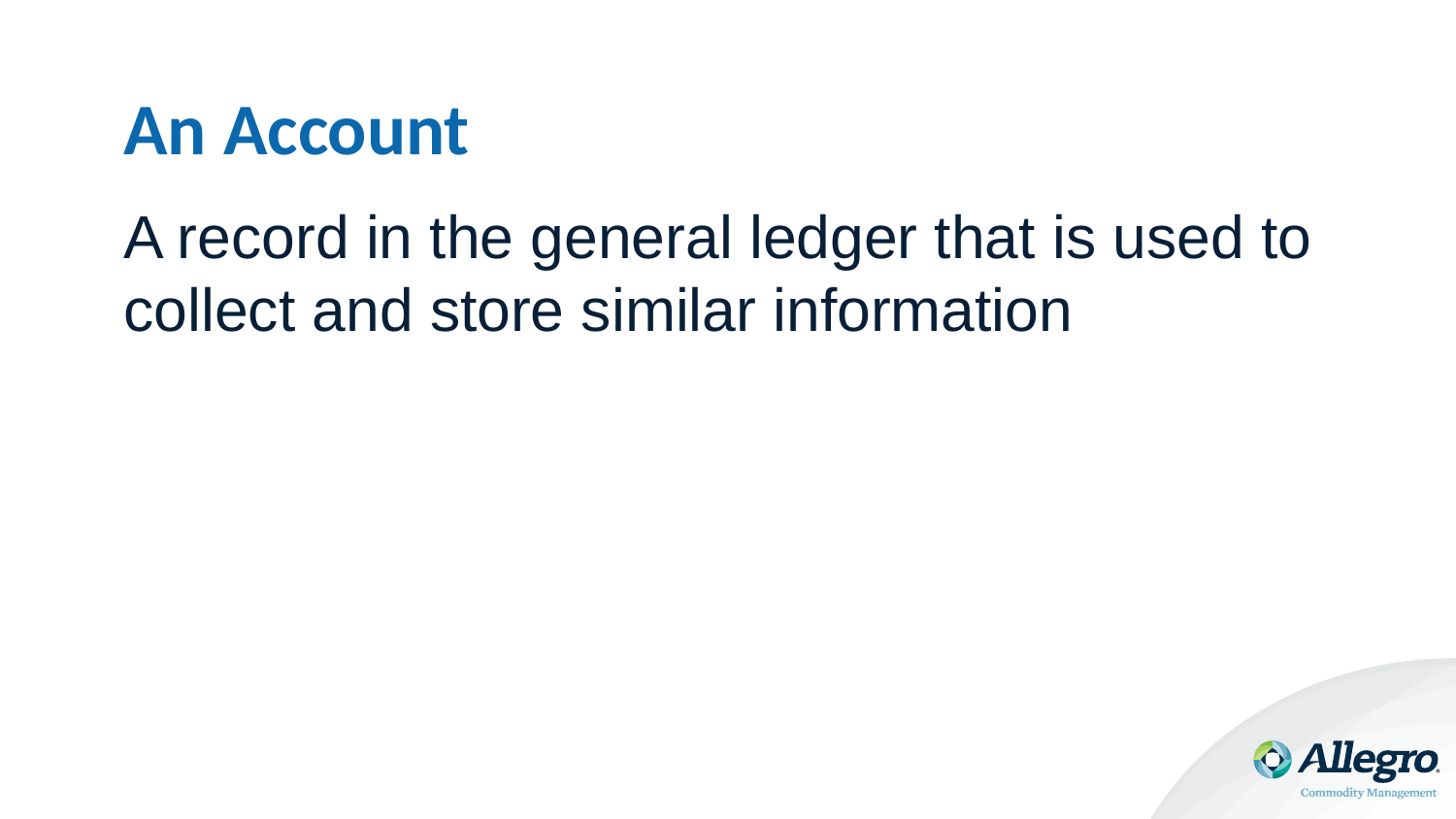

# An Account
A record in the general ledger that is used to collect and store similar information